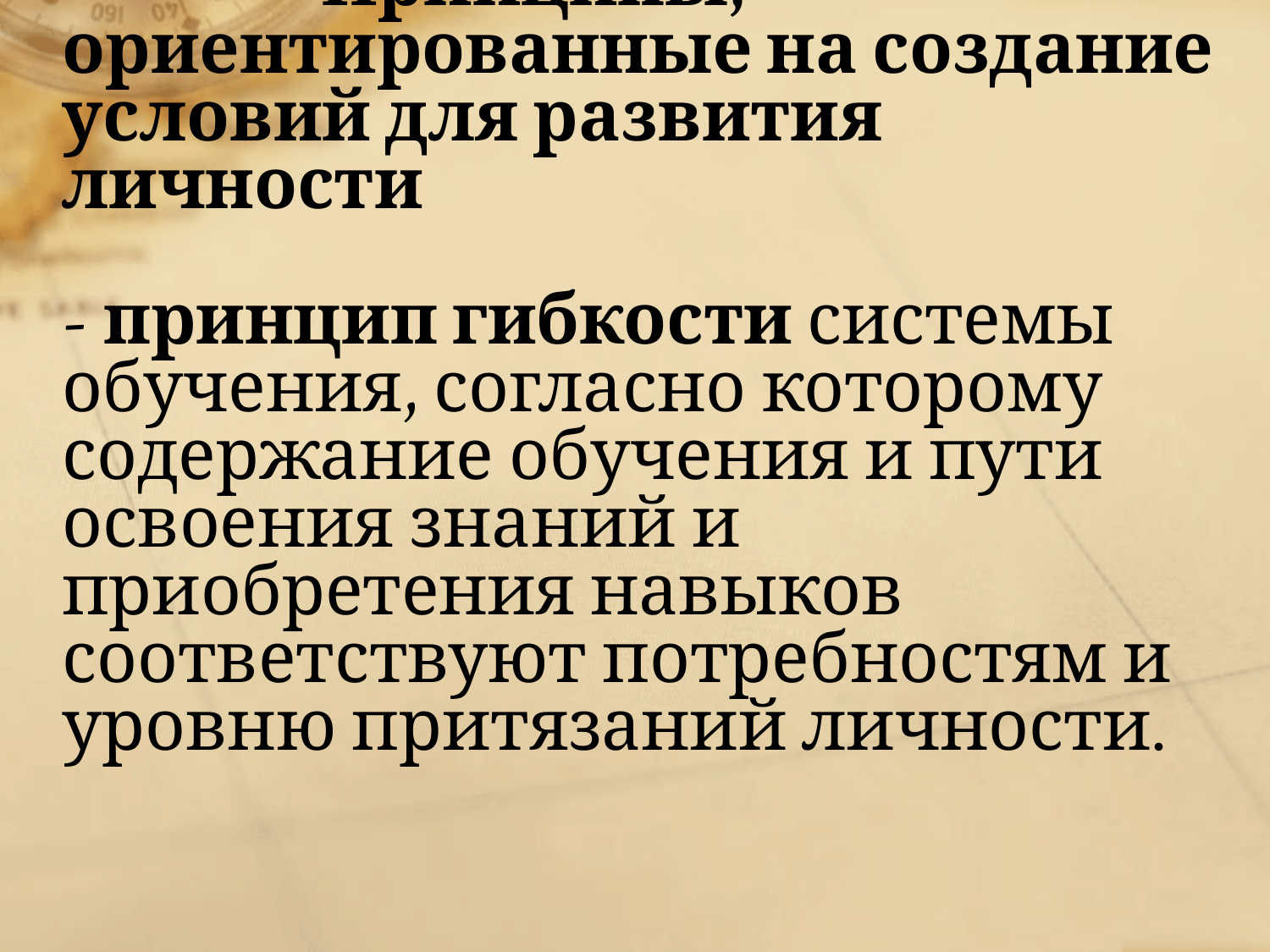

# Принципы, ориентированные на создание условий для развития личности - принцип гибкости системы обучения, согласно которому содержание обучения и пути освоения знаний и приобретения навыков соответствуют потребностям и уровню притязаний личности.